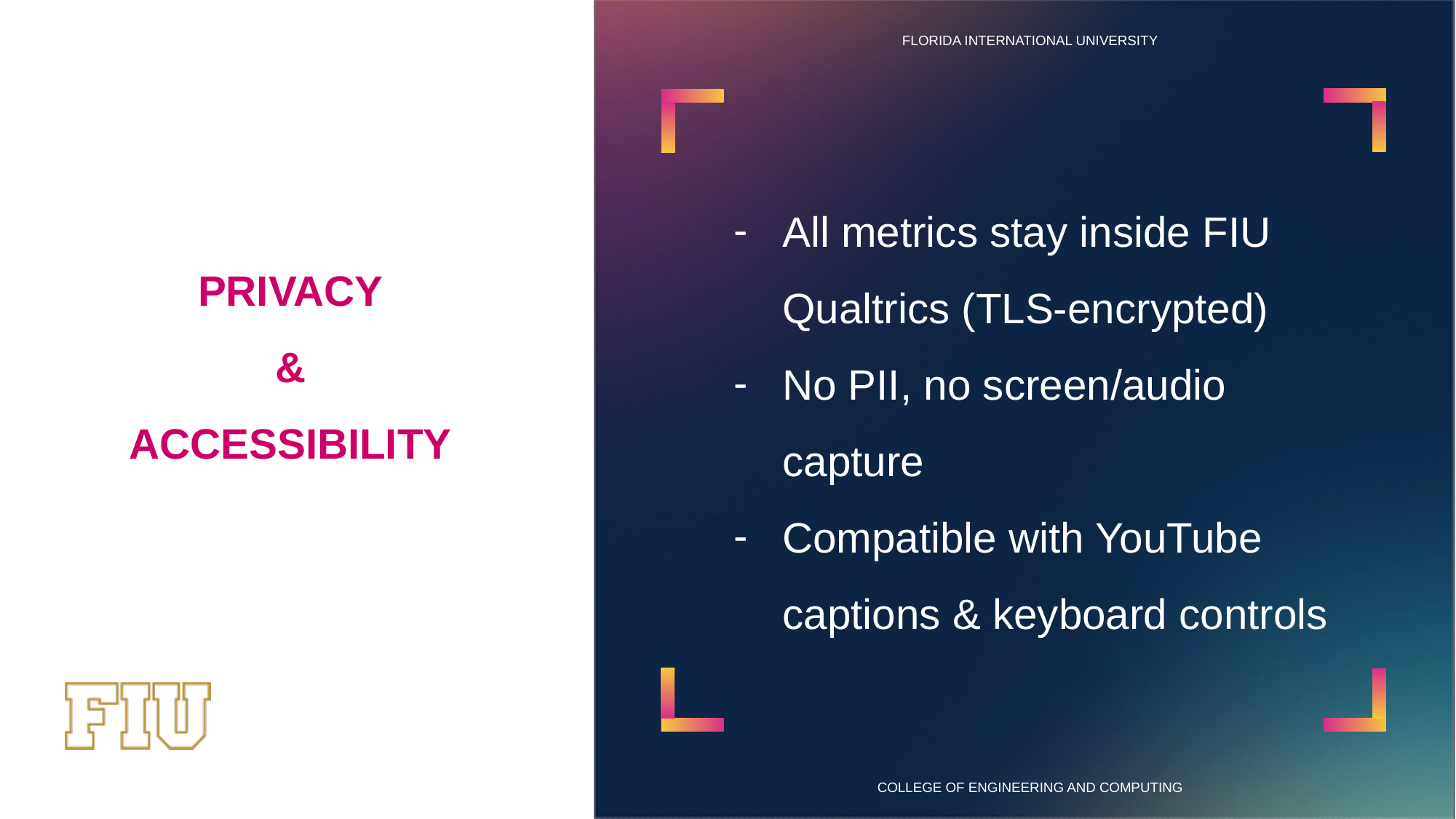

All metrics stay inside FIU Qualtrics (TLS-encrypted)
No PII, no screen/audio capture
Compatible with YouTube captions & keyboard controls
# PRIVACY
&
ACCESSIBILITY